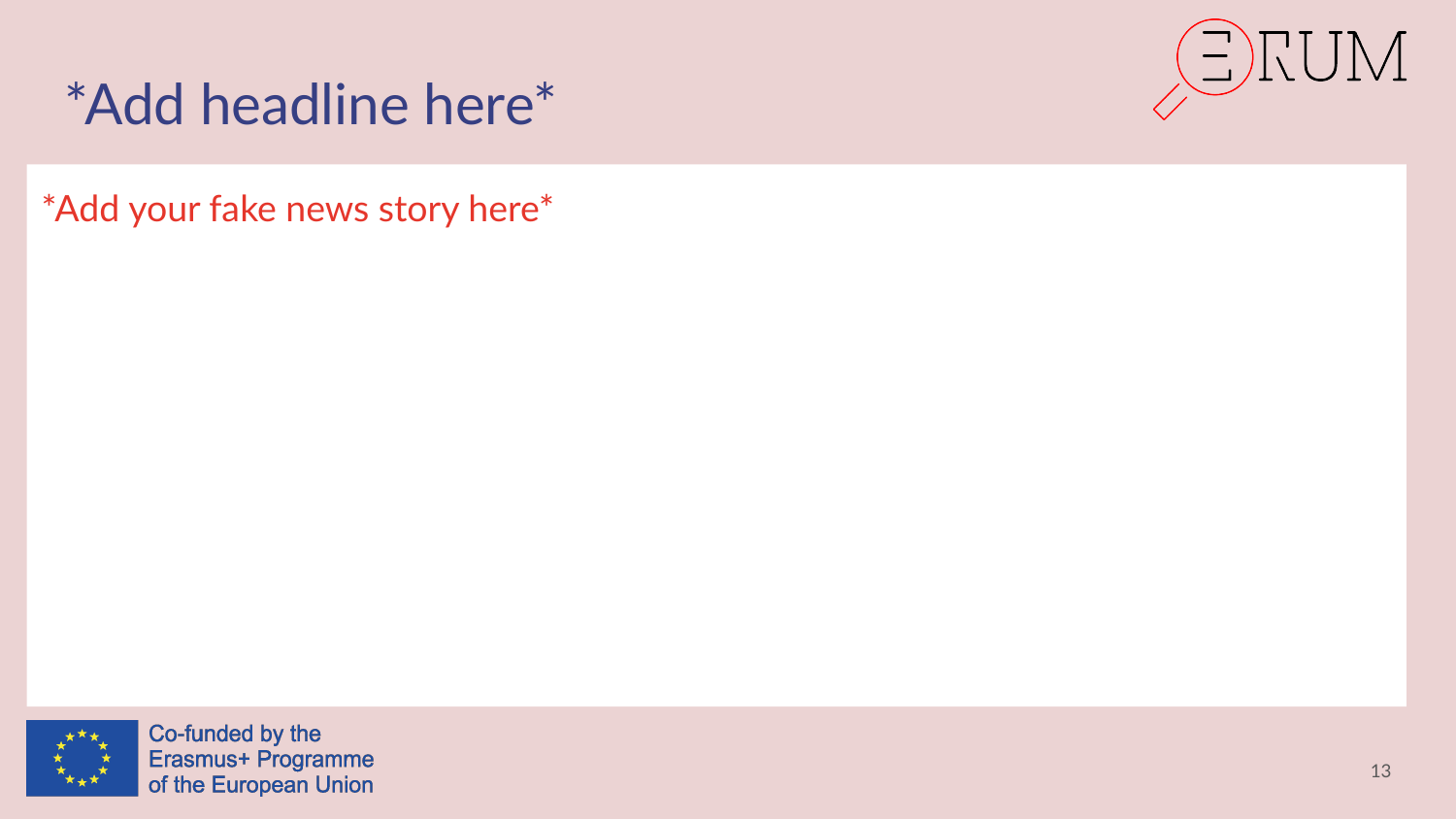

# *Add headline here*
*Add your fake news story here*
13